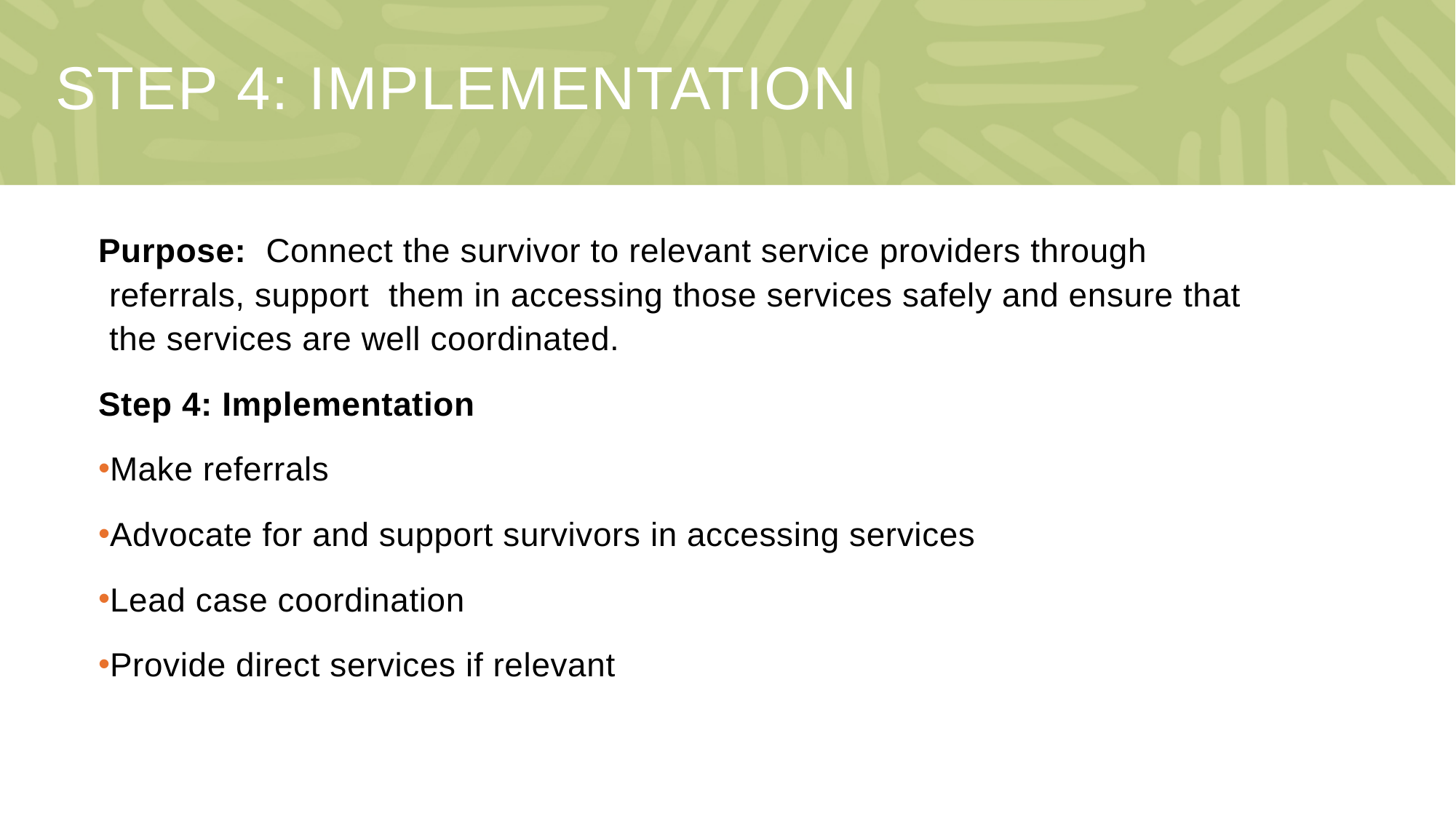

# Step 4: IMPLEMENTATION
Purpose:  Connect the survivor to relevant service providers through referrals, support  them in accessing those services safely and ensure that the services are well coordinated.
Step 4: Implementation
Make referrals
Advocate for and support survivors in accessing services
Lead case coordination
Provide direct services if relevant